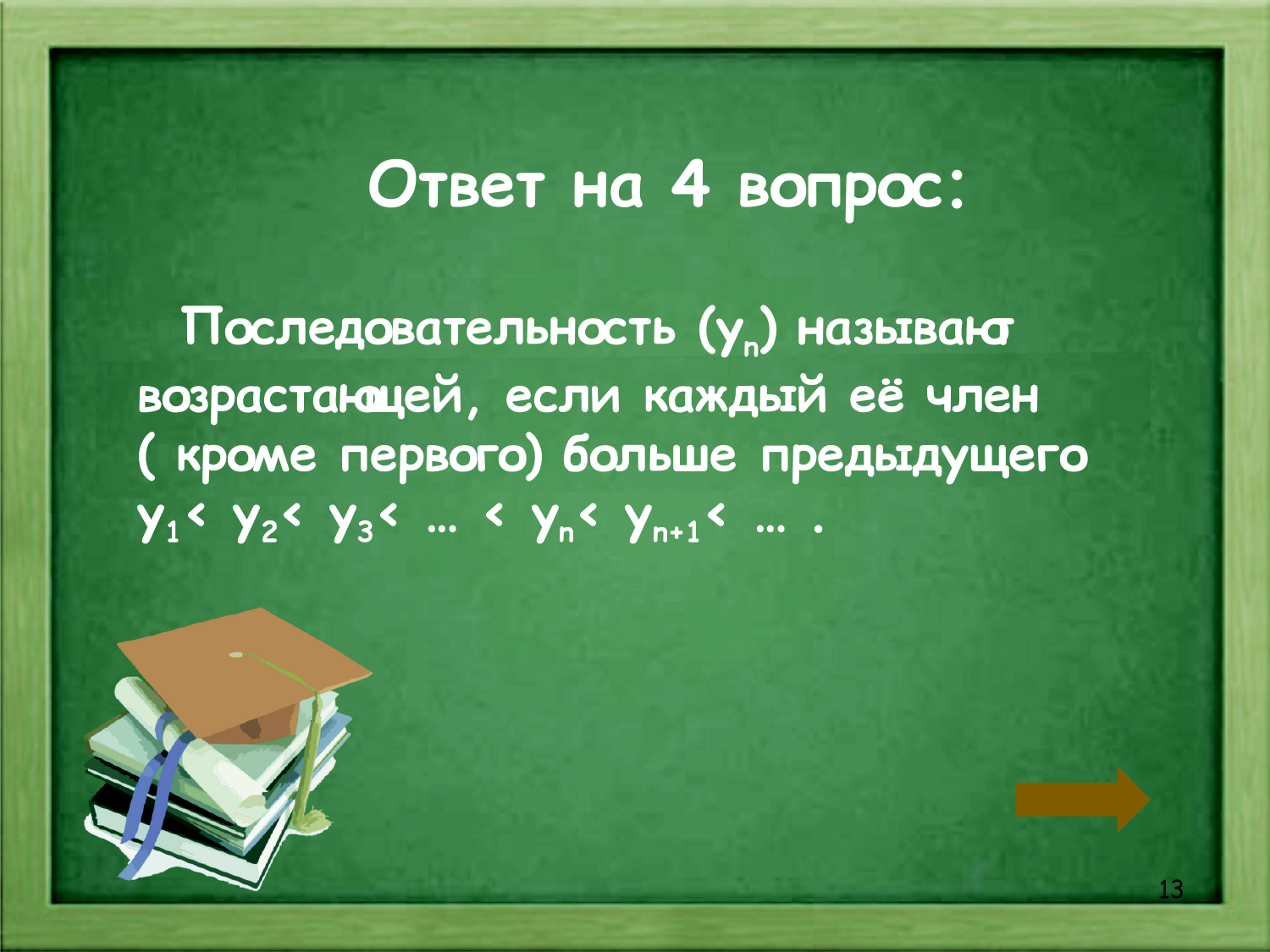

Ответ на 4 вопрос:

  Последовательность (yn) называют возрастающей, если каждый её член
( кроме первого) больше предыдущего     y1< y2< y3< … < yn< yn+1< … .

13